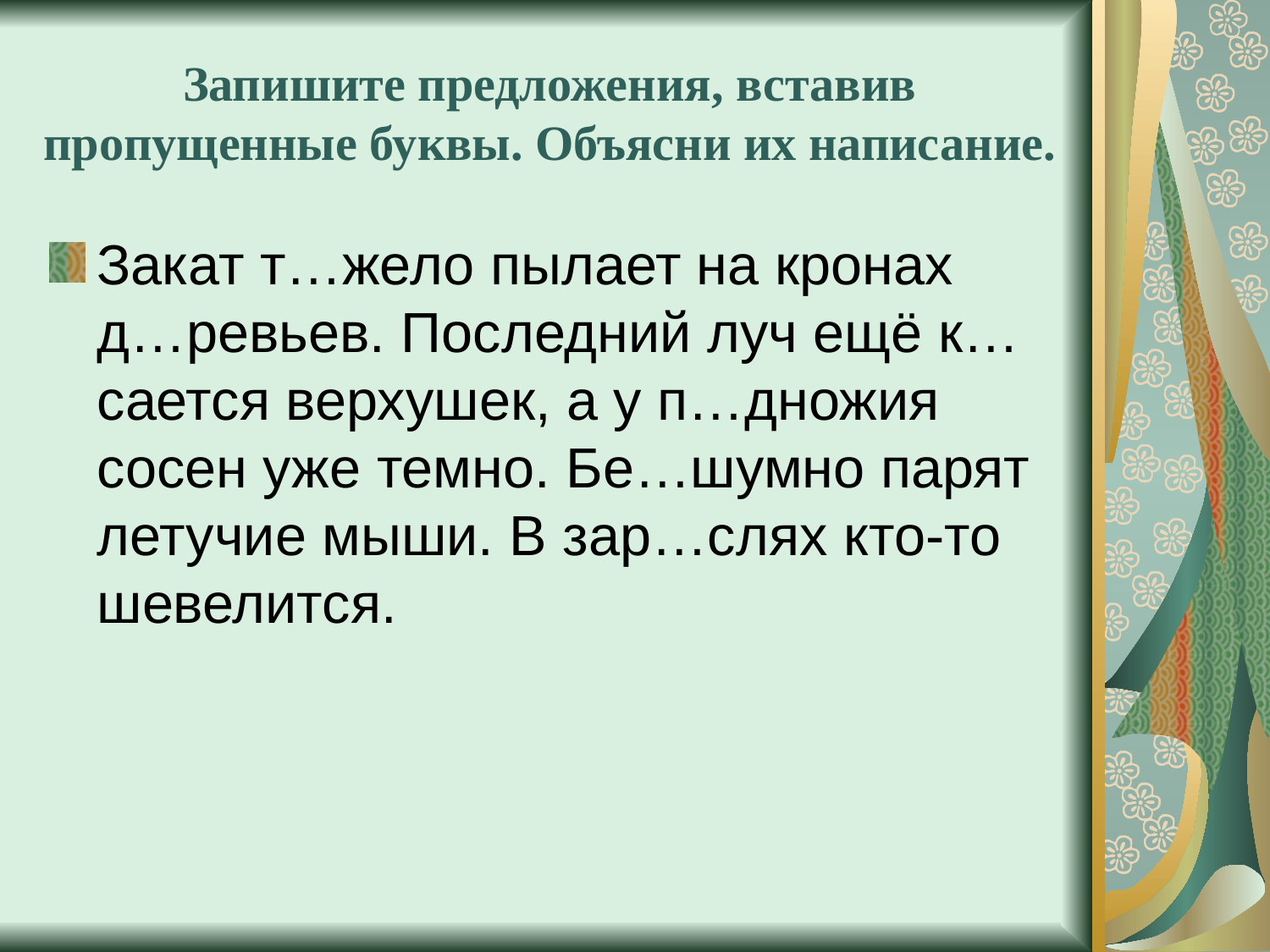

# Запишите предложения, вставив пропущенные буквы. Объясни их написание.
Закат т…жело пылает на кронах д…ревьев. Последний луч ещё к…сается верхушек, а у п…дножия сосен уже темно. Бе…шумно парят летучие мыши. В зар…слях кто-то шевелится.